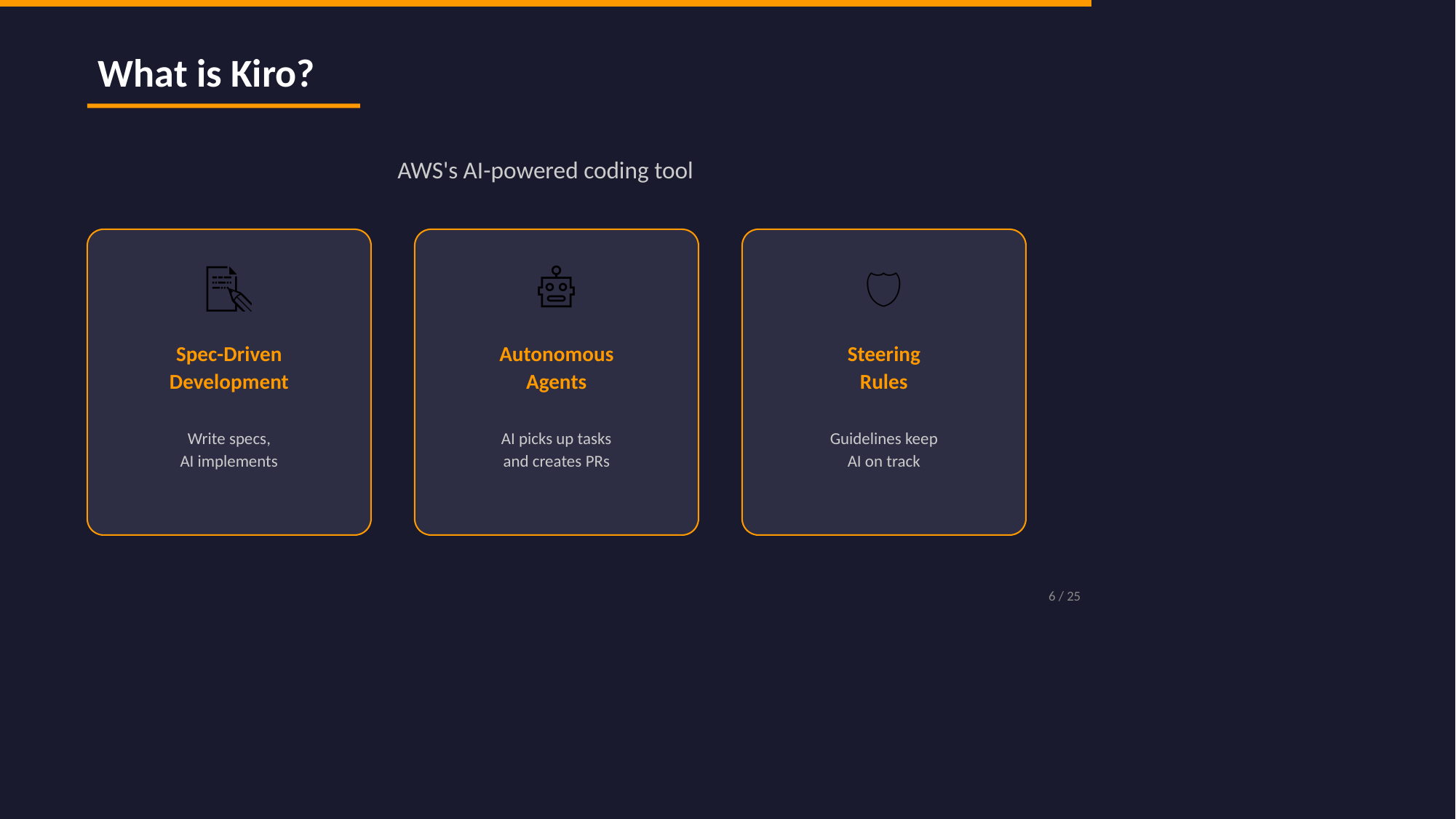

What is Kiro?

AWS's AI-powered coding tool

📝
🤖
🛡️
Spec-Driven
Development
Autonomous
Agents
Steering
Rules
Write specs,
AI implements
AI picks up tasks
and creates PRs
Guidelines keep
AI on track
6 / 25